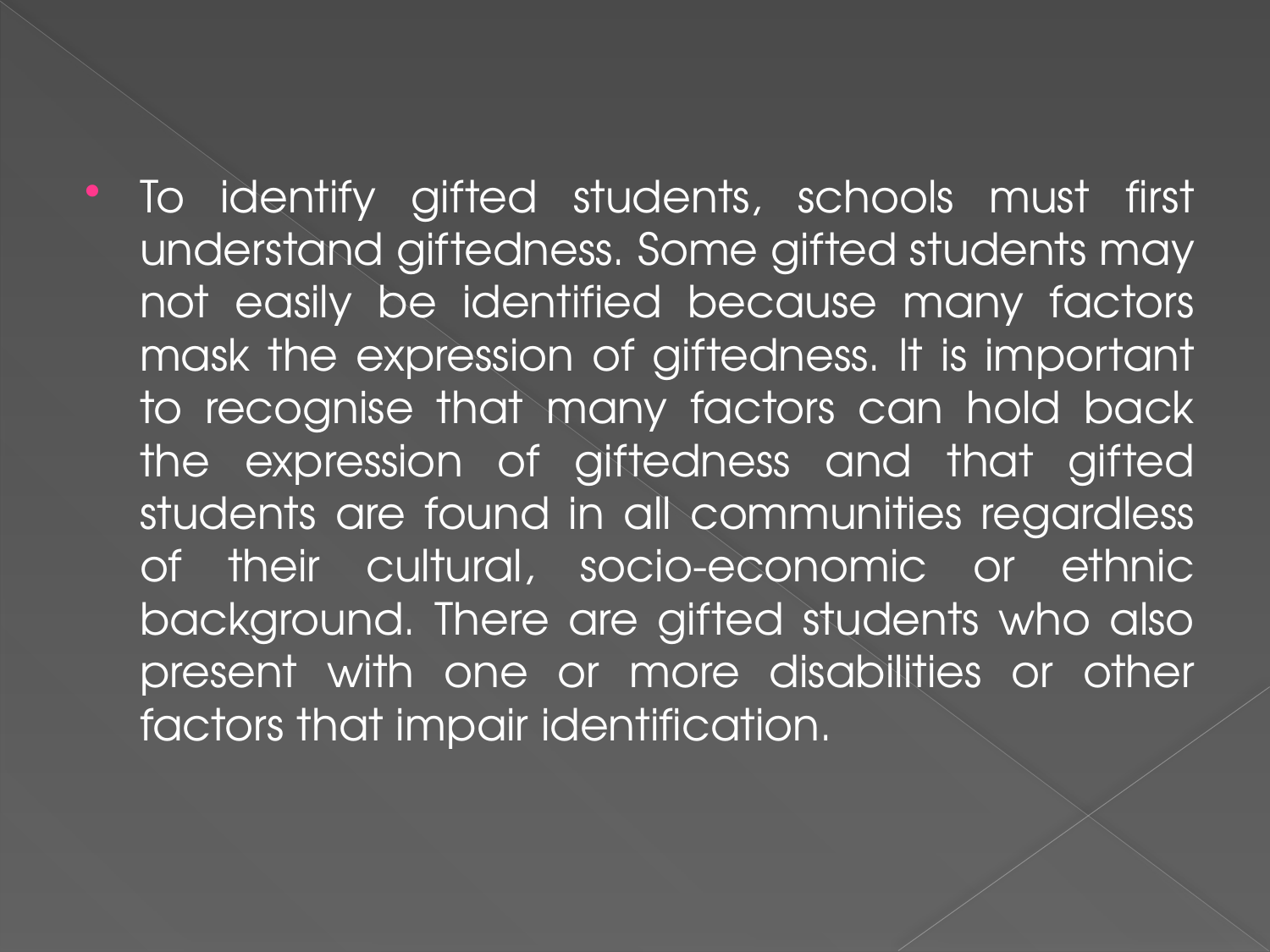

To identify gifted students, schools must first understand giftedness. Some gifted students may not easily be identified because many factors mask the expression of giftedness. It is important to recognise that many factors can hold back the expression of giftedness and that gifted students are found in all communities regardless of their cultural, socio-economic or ethnic background. There are gifted students who also present with one or more disabilities or other factors that impair identification.